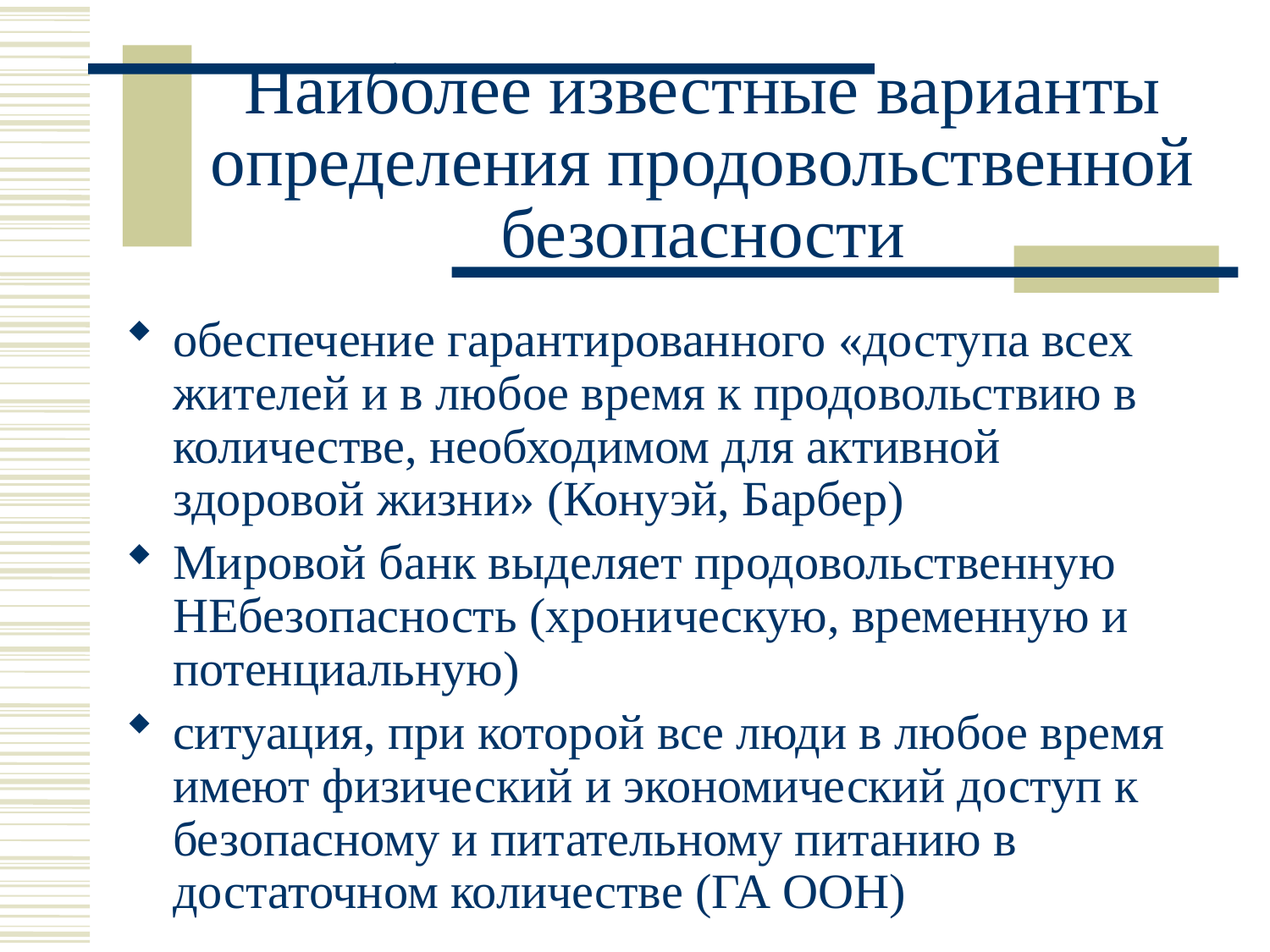

# Наиболее известные варианты определения продовольственной безопасности
обеспечение гарантированного «доступа всех жителей и в любое время к продовольствию в количестве, необходимом для активной здоровой жизни» (Конуэй, Барбер)
Мировой банк выделяет продовольственную НЕбезопасность (хроническую, временную и потенциальную)
ситуация, при которой все люди в любое время имеют физический и экономический доступ к безопасному и питательному питанию в достаточном количестве (ГА ООН)